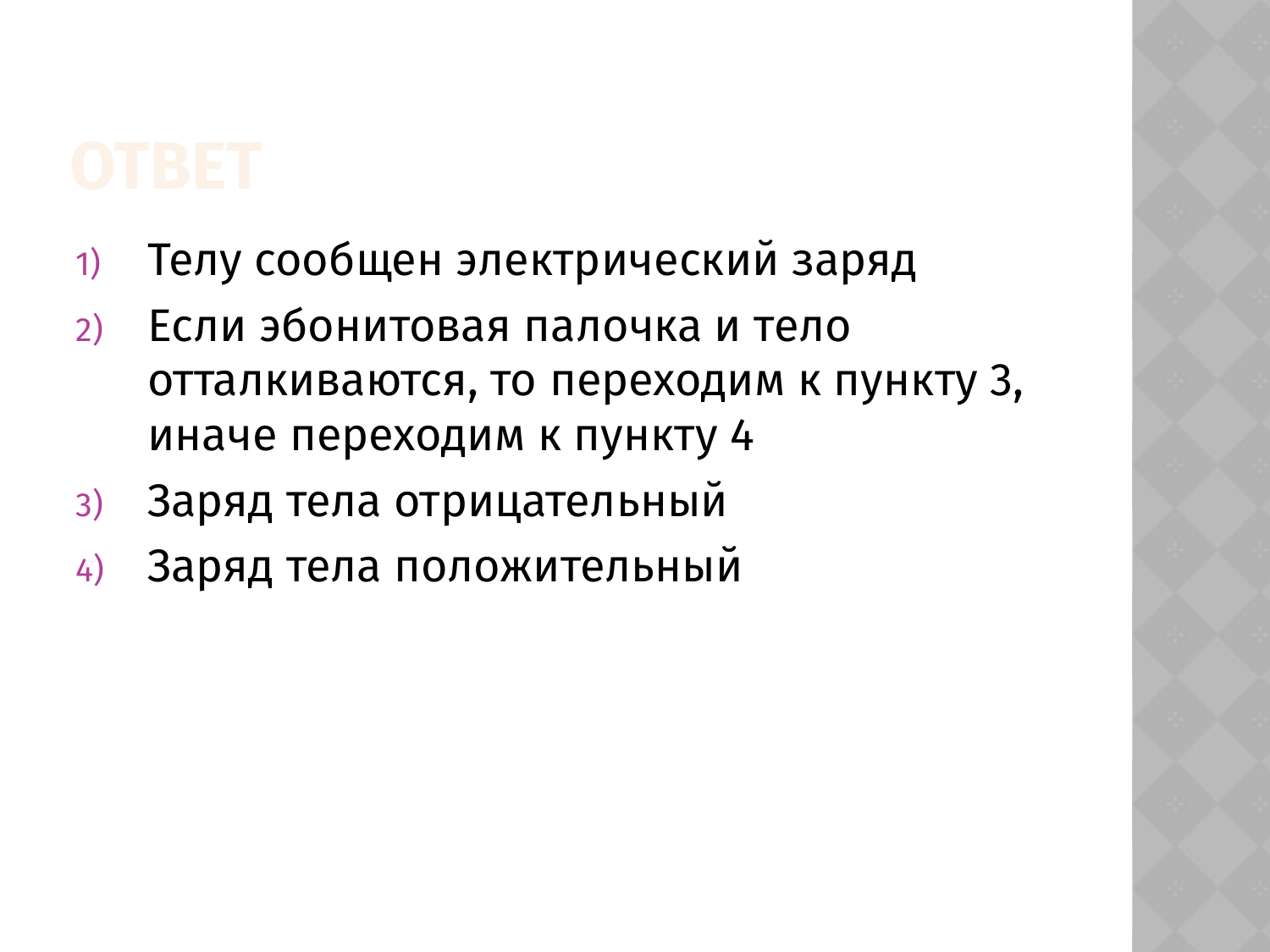

ответ
Телу сообщен электрический заряд
Если эбонитовая палочка и тело отталкиваются, то переходим к пункту 3, иначе переходим к пункту 4
Заряд тела отрицательный
Заряд тела положительный